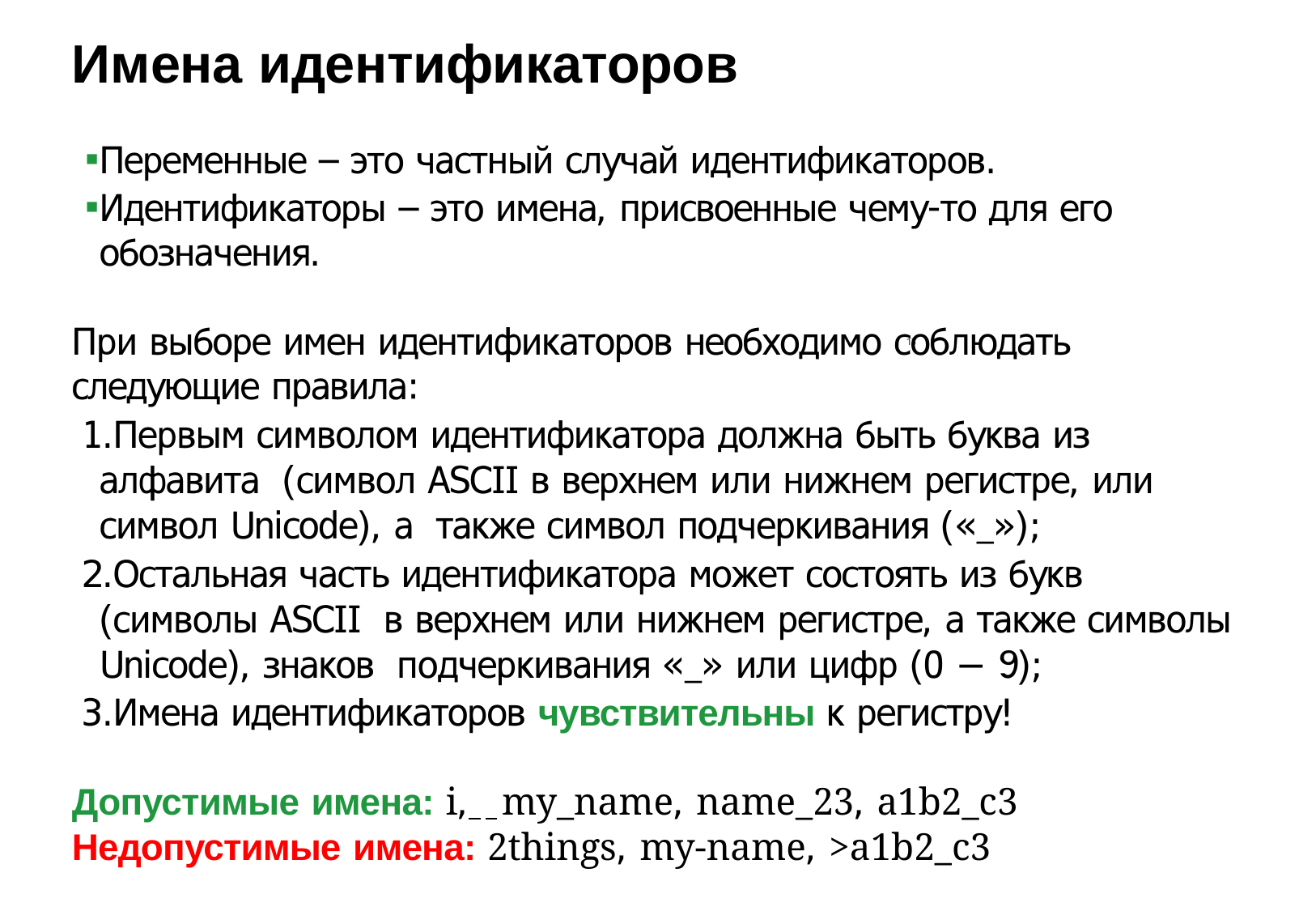

# Имена идентификаторов
Переменные – это частный случай идентификаторов.
Идентификаторы – это имена, присвоенные чему-то для его обозначения.

При выборе имен идентификаторов необходимо соблюдать следующие правила:
Первым символом идентификатора должна быть буква из алфавита  (символ ASCII в верхнем или нижнем регистре, или символ Unicode), а  также символ подчеркивания («_»);
Остальная часть идентификатора может состоять из букв (символы ASCII  в верхнем или нижнем регистре, а также символы Unicode), знаков  подчеркивания «_» или цифр (0 − 9);
Имена идентификаторов чувствительны к регистру!

Допустимые имена: i,  my_name, name_23, a1b2_c3
Недопустимые имена: 2things, my-name, >a1b2_c3
13